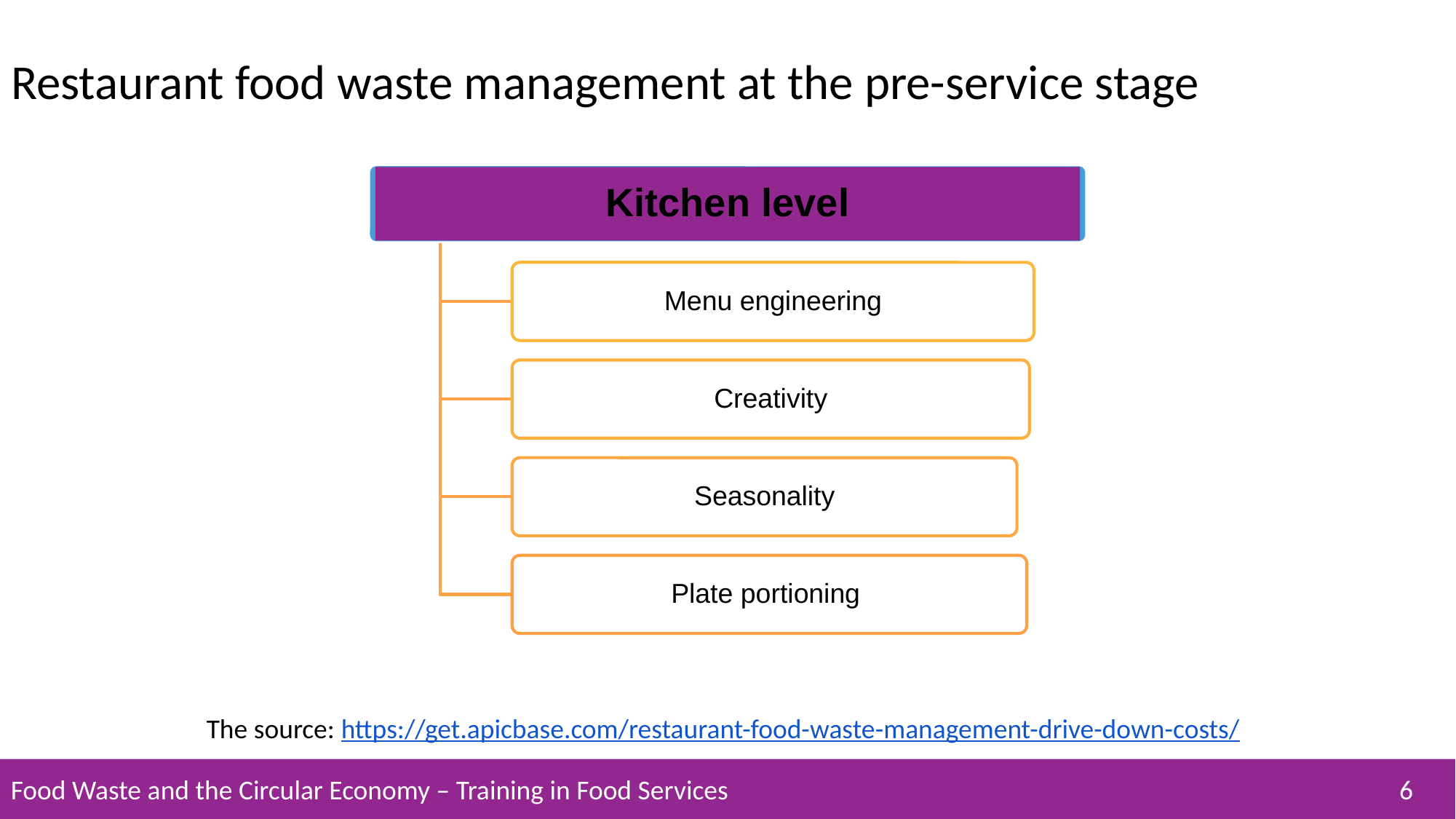

# Restaurant food waste management at the pre-service stage

Kitchen level

Menu engineering

Creativity

Seasonality

Plate portioning
The source: https://get.apicbase.com/restaurant-food-waste-management-drive-down-costs/